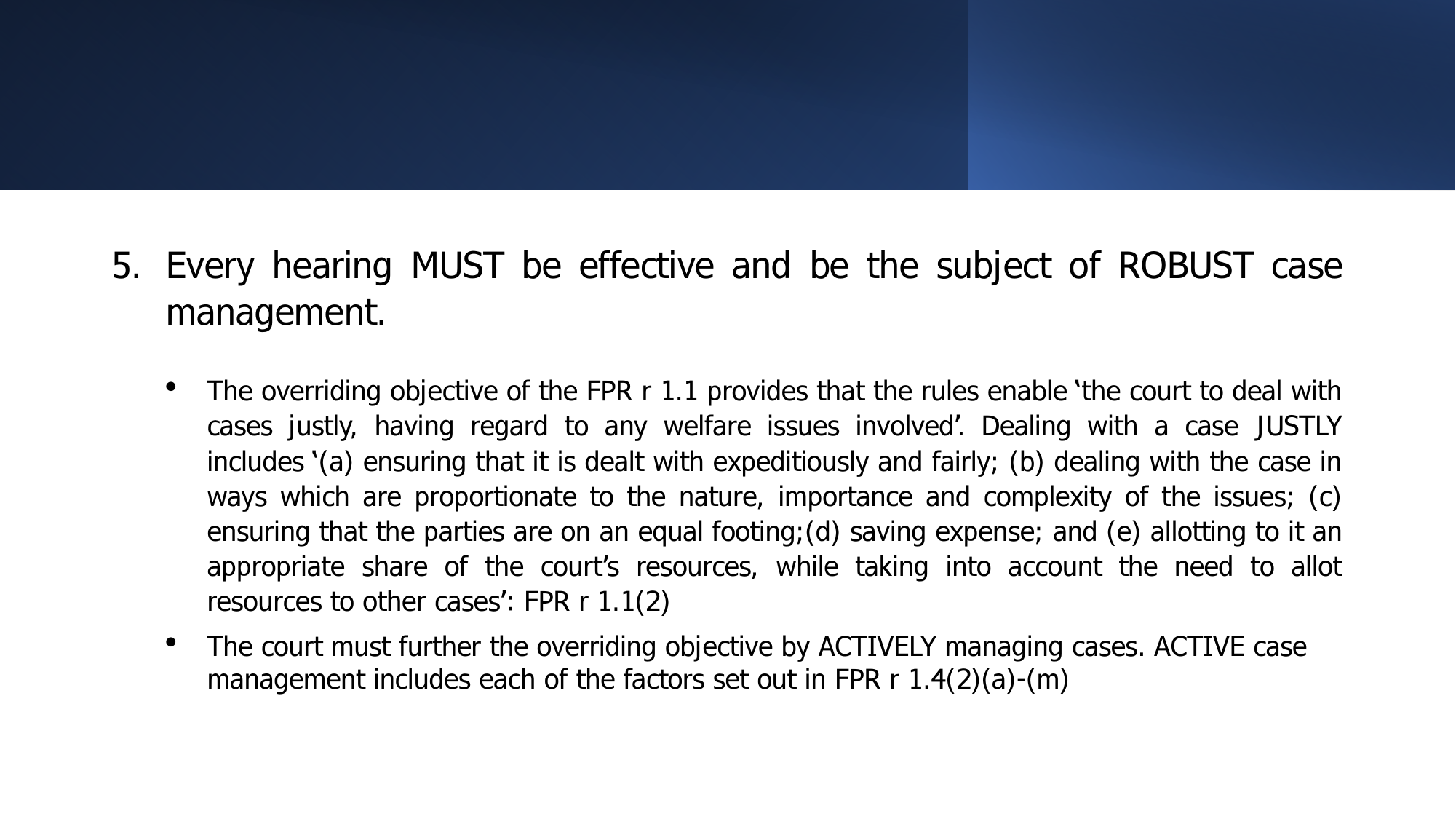

Every hearing MUST be effective and be the subject of ROBUST case management.

The overriding objective of the FPR r 1.1 provides that the rules enable ‘the court to deal with cases justly, having regard to any welfare issues involved’. Dealing with a case JUSTLY includes ‘(a) ensuring that it is dealt with expeditiously and fairly; (b) dealing with the case in ways which are proportionate to the nature, importance and complexity of the issues; (c) ensuring that the parties are on an equal footing;(d) saving expense; and (e) allotting to it an appropriate share of the court’s resources, while taking into account the need to allot resources to other cases’: FPR r 1.1(2)
The court must further the overriding objective by ACTIVELY managing cases. ACTIVE case management includes each of the factors set out in FPR r 1.4(2)(a)-(m)